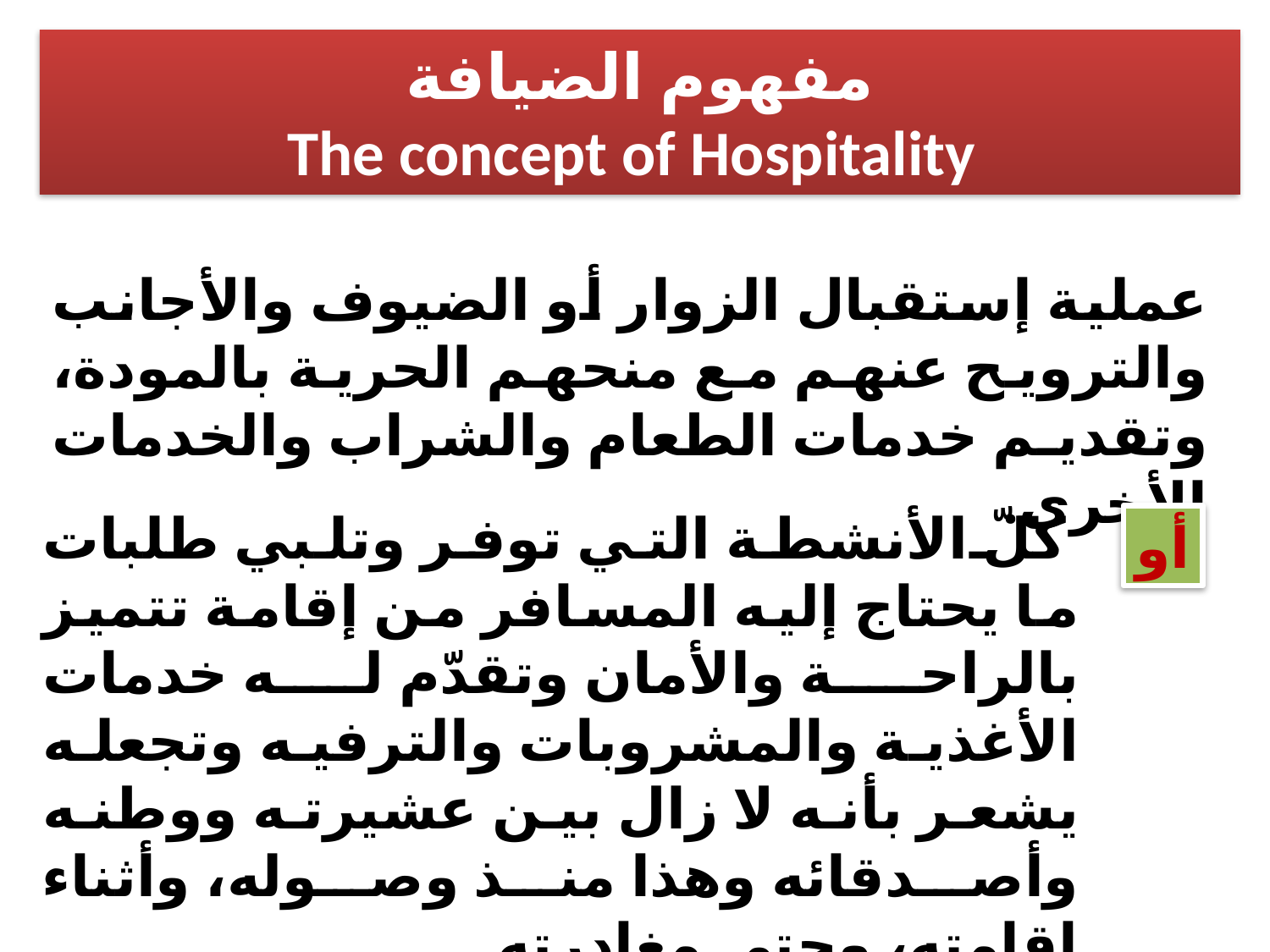

مفهوم الضيافة
 The concept of Hospitality
عملية إستقبال الزوار أو الضيوف والأجانب والترويح عنهم مع منحهم الحرية بالمودة، وتقديم خدمات الطعام والشراب والخدمات الأخرى.
كلّ الأنشطة التي توفر وتلبي طلبات ما يحتاج إليه المسافر من إقامة تتميز بالراحة والأمان وتقدّم له خدمات الأغذية والمشروبات والترفيه وتجعله يشعر بأنه لا زال بين عشيرته ووطنه وأصدقائه وهذا منذ وصوله، وأثناء إقامته، وحتى مغادرته
أو